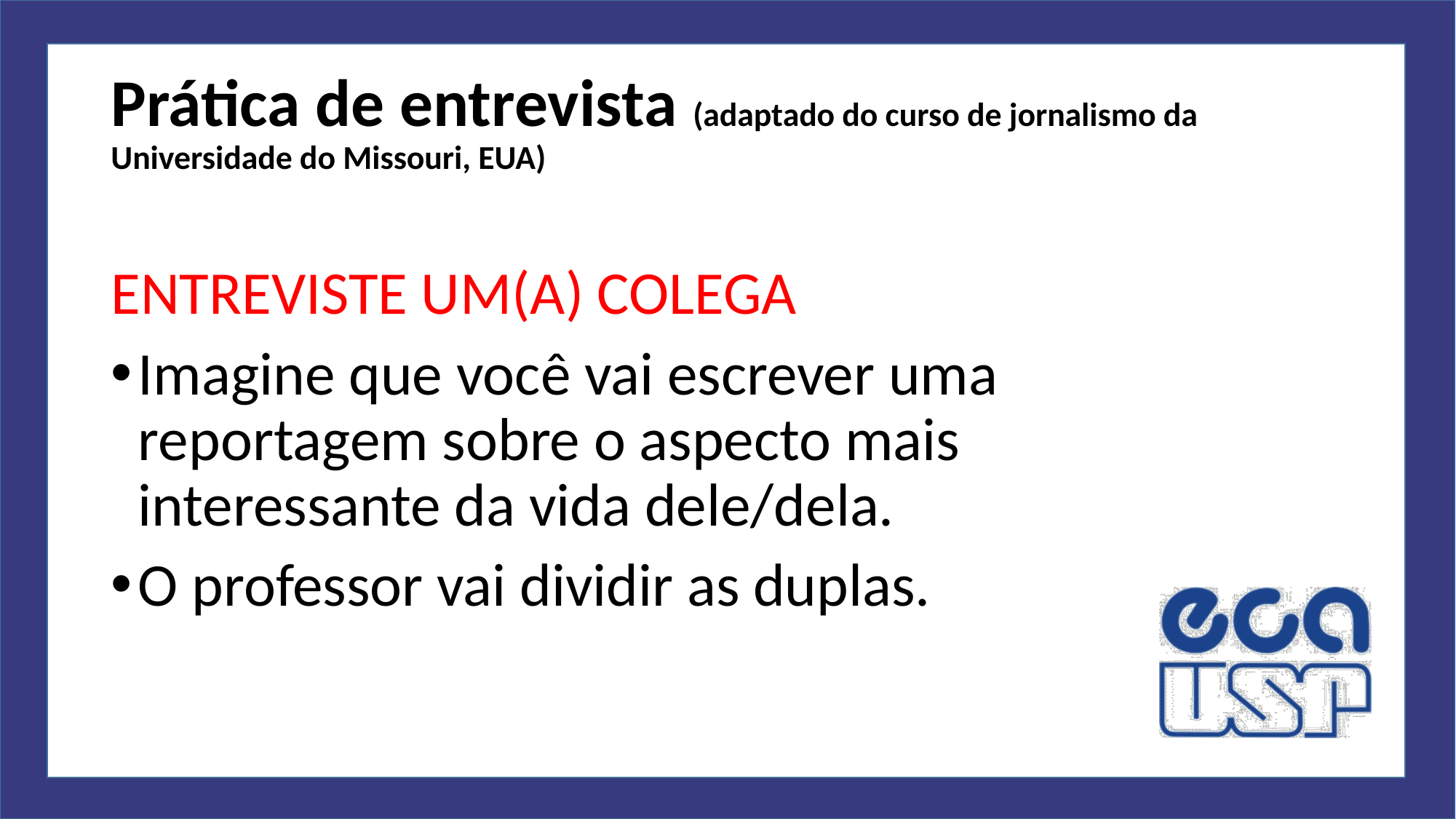

# Prática de entrevista (adaptado do curso de jornalismo da Universidade do Missouri, EUA)
ENTREVISTE UM(A) COLEGA
Imagine que você vai escrever uma reportagem sobre o aspecto mais interessante da vida dele/dela.
O professor vai dividir as duplas.